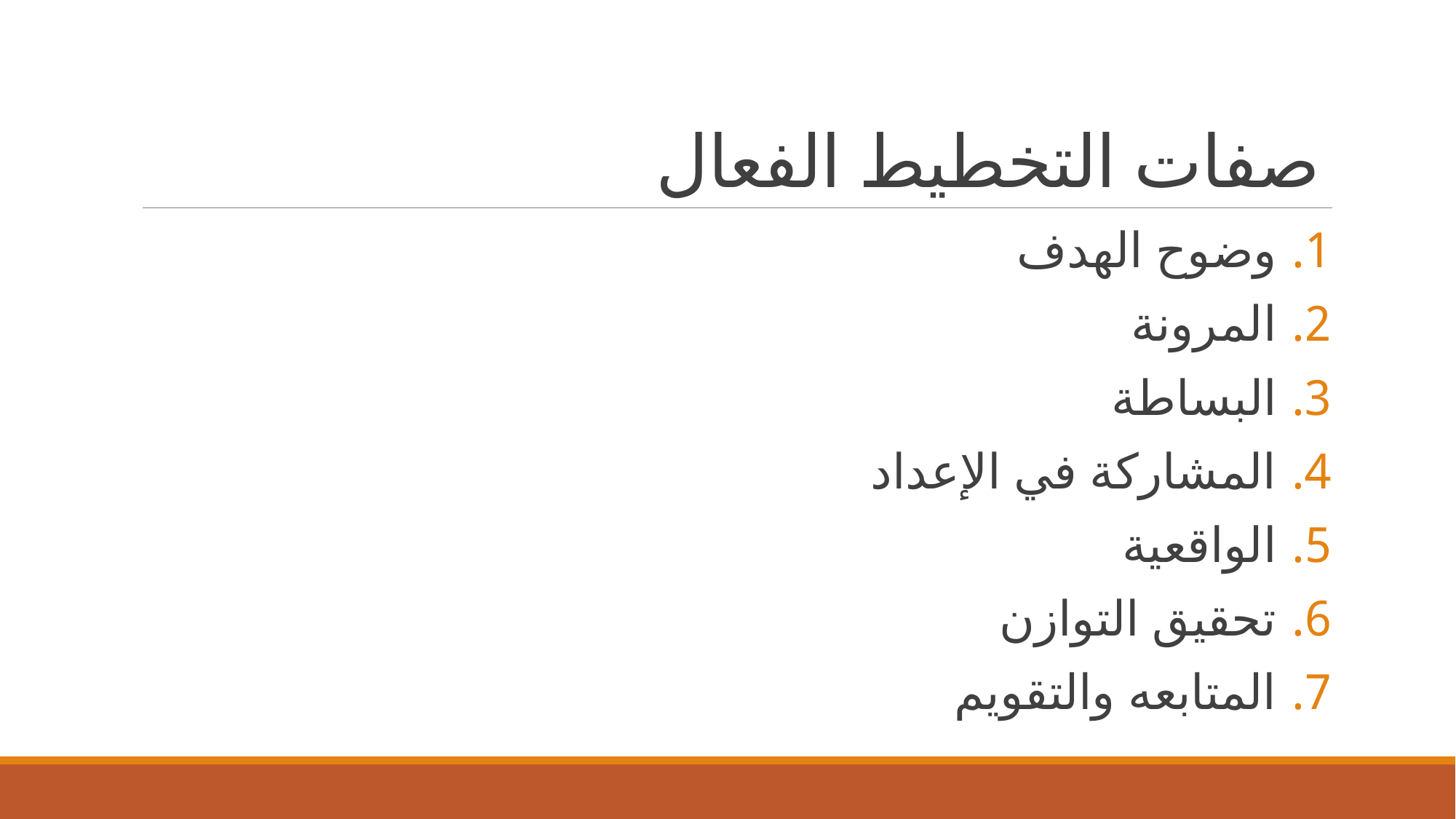

# صفات التخطيط الفعال
وضوح الهدف
المرونة
البساطة
المشاركة في الإعداد
الواقعية
تحقيق التوازن
المتابعه والتقويم